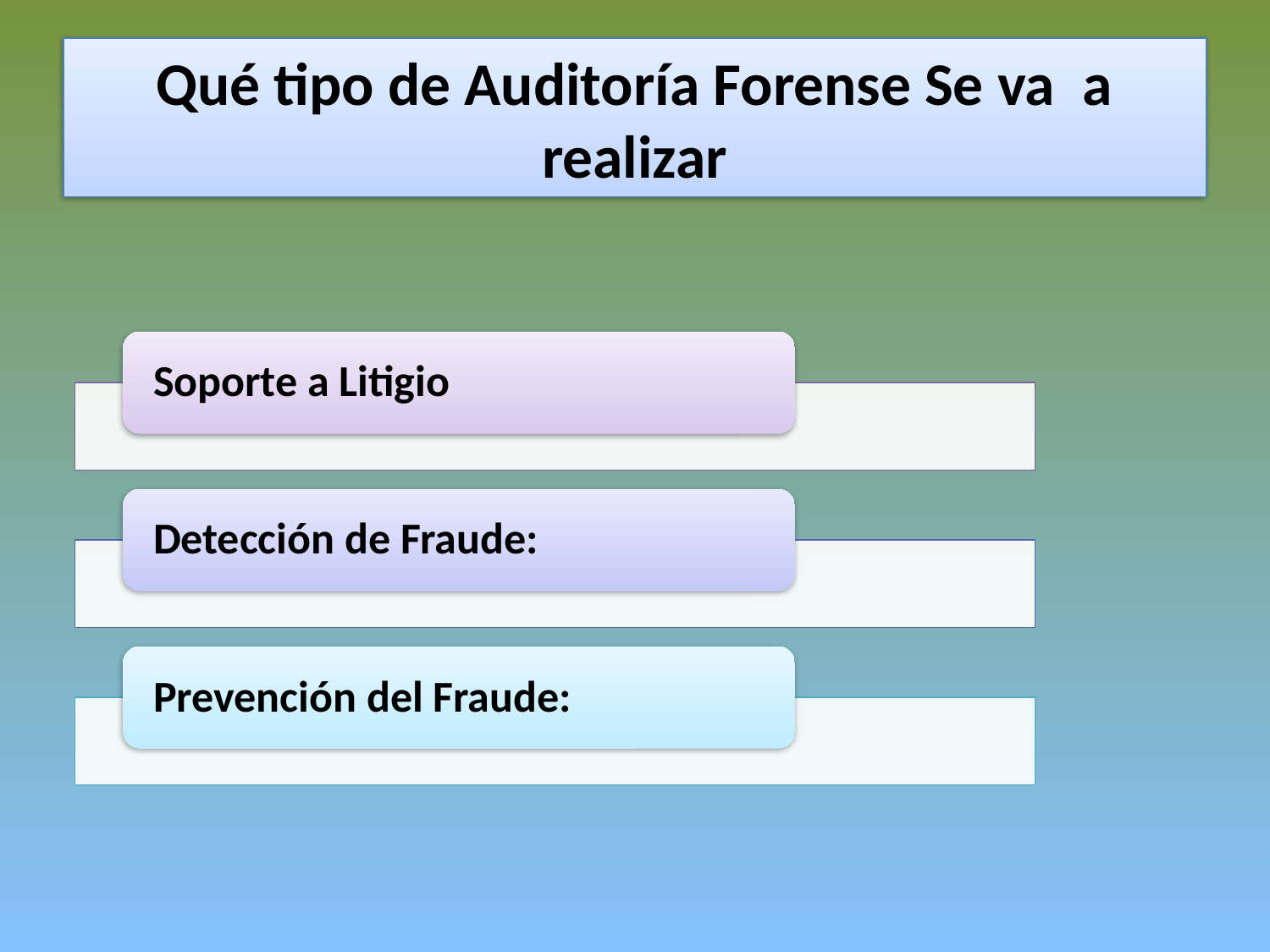

# Qué tipo de Auditoría Forense Se va  a realizar
Soporte a Litigio
Detección de Fraude:
Prevención del Fraude: